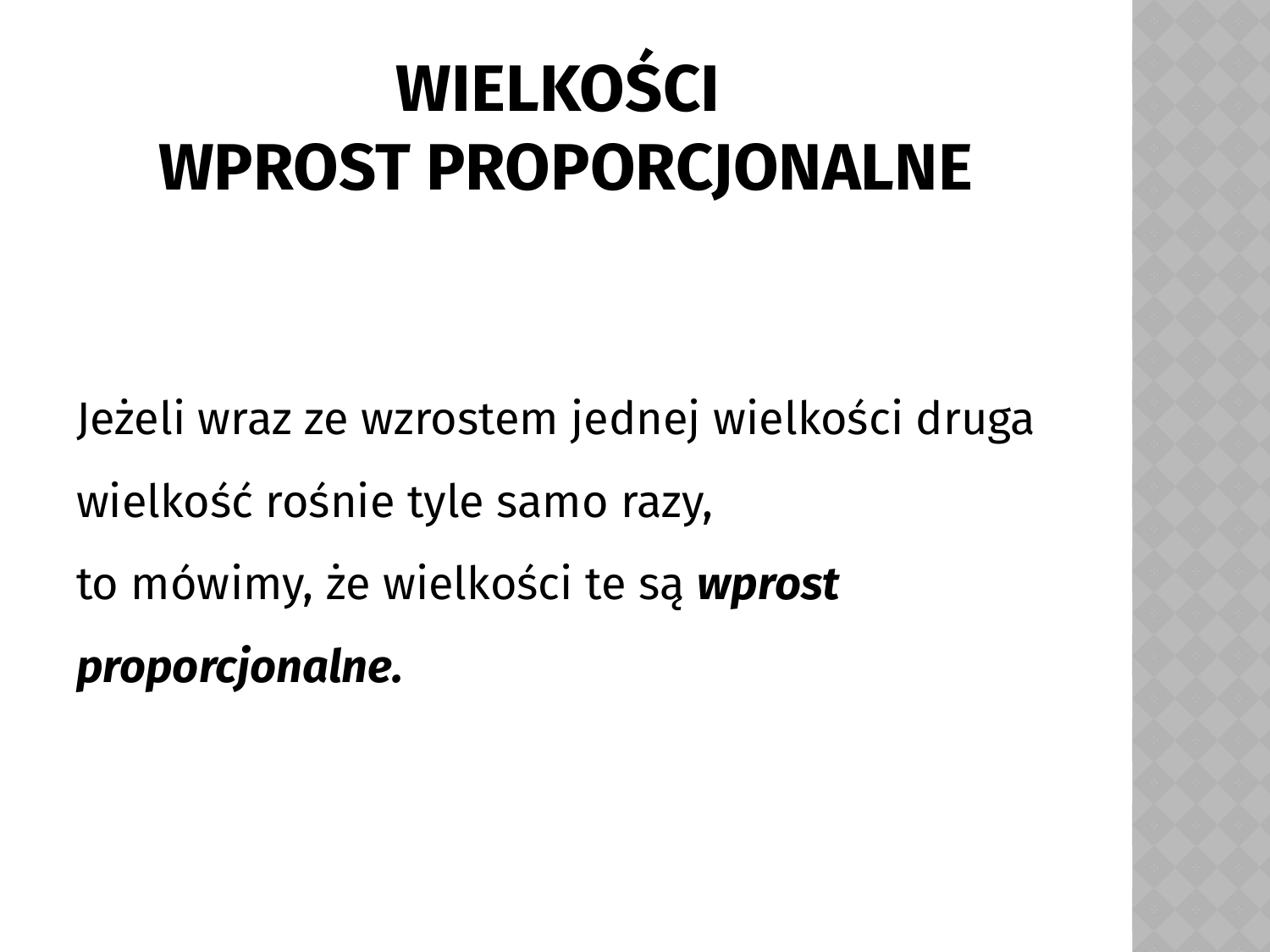

# Wielkości wprost proporcjonalne

Jeżeli wraz ze wzrostem jednej wielkości druga wielkość rośnie tyle samo razy,
to mówimy, że wielkości te są wprost proporcjonalne.